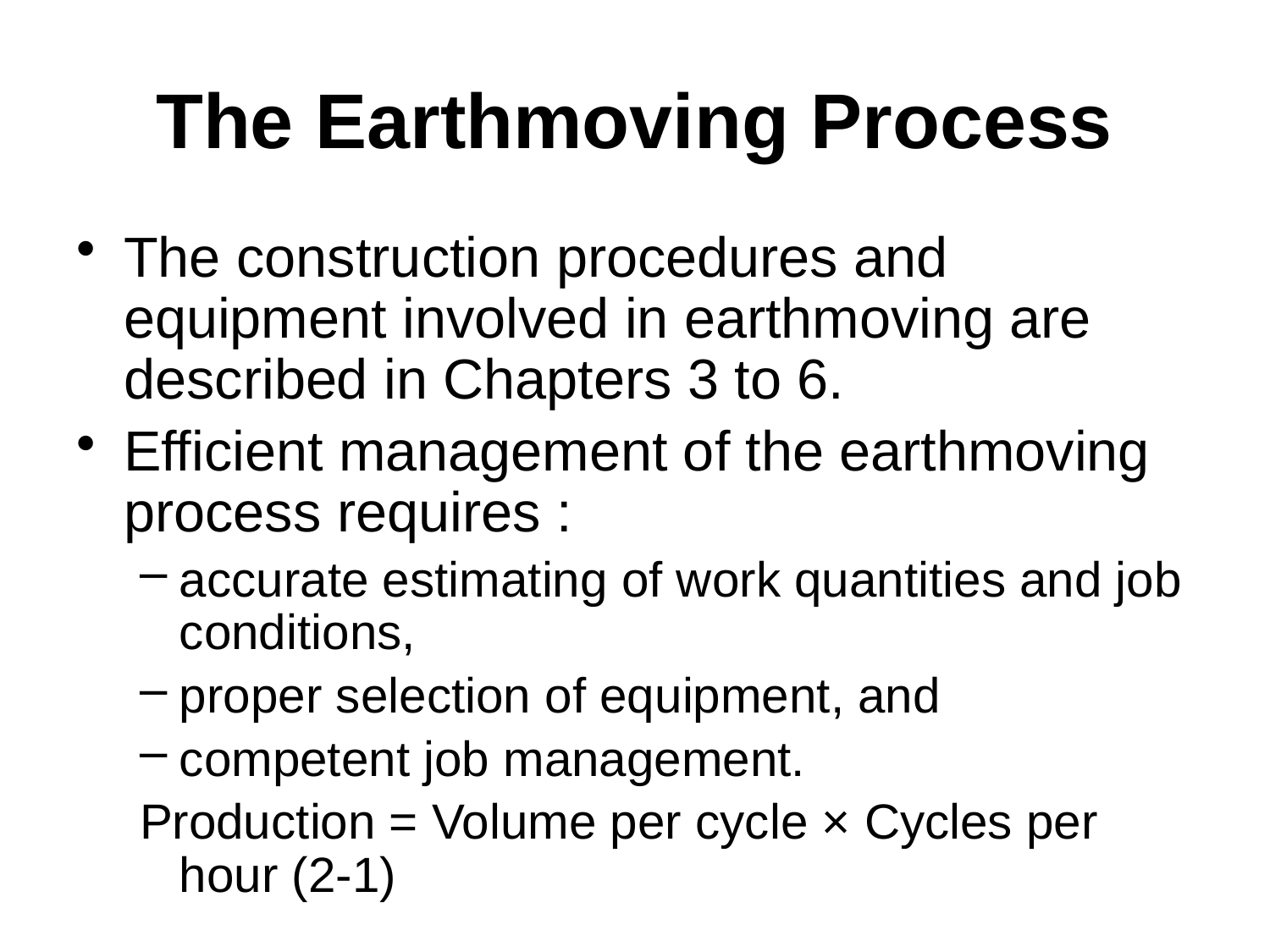

# The Earthmoving Process
The construction procedures and equipment involved in earthmoving are described in Chapters 3 to 6.
Efficient management of the earthmoving process requires :
accurate estimating of work quantities and job conditions,
proper selection of equipment, and
competent job management.
Production = Volume per cycle × Cycles per hour (2-1)